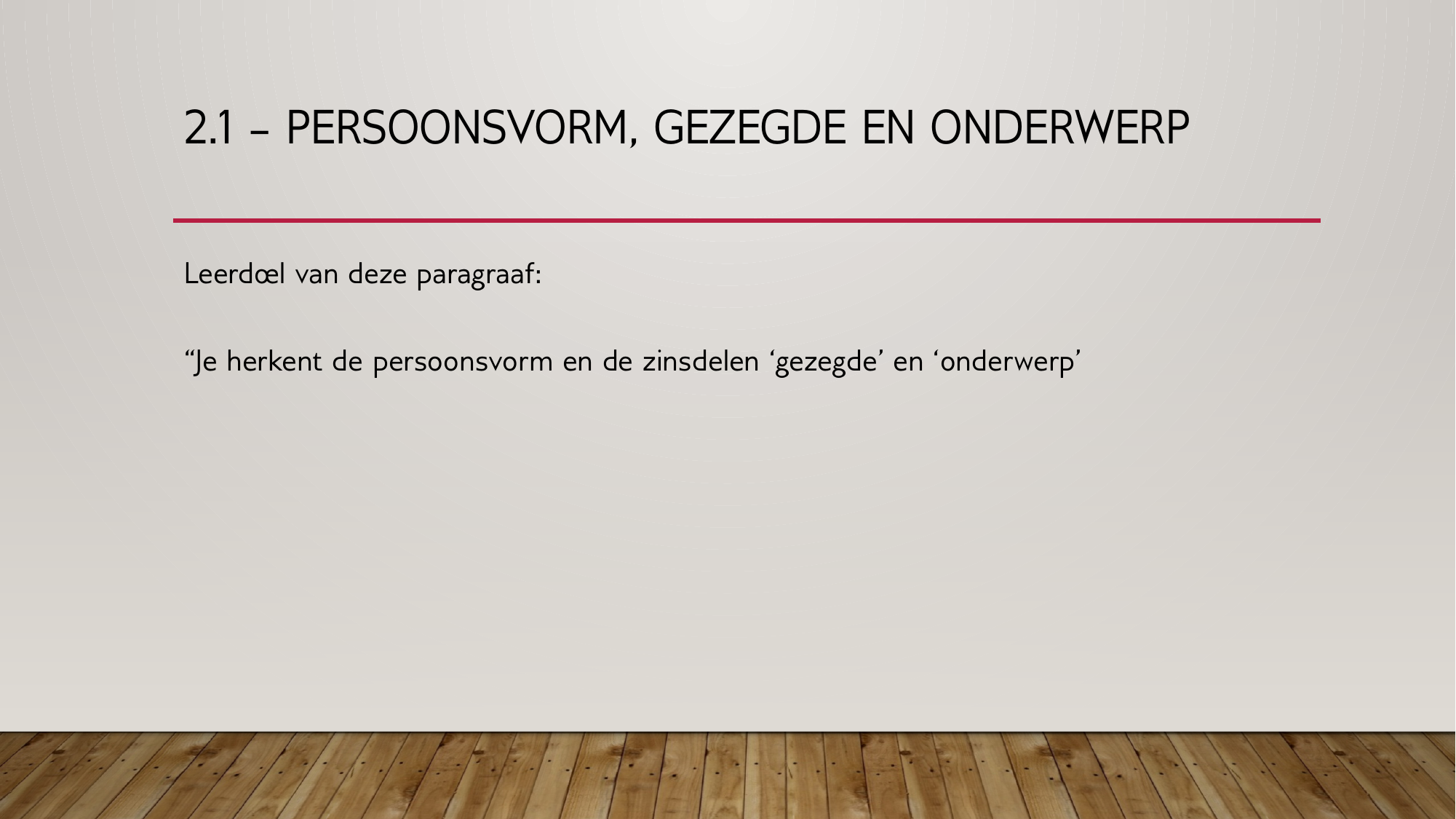

# 2.1 – persoonsvorm, gezegde en onderwerp
Leerdoel van deze paragraaf:
“Je herkent de persoonsvorm en de zinsdelen ‘gezegde’ en ‘onderwerp’